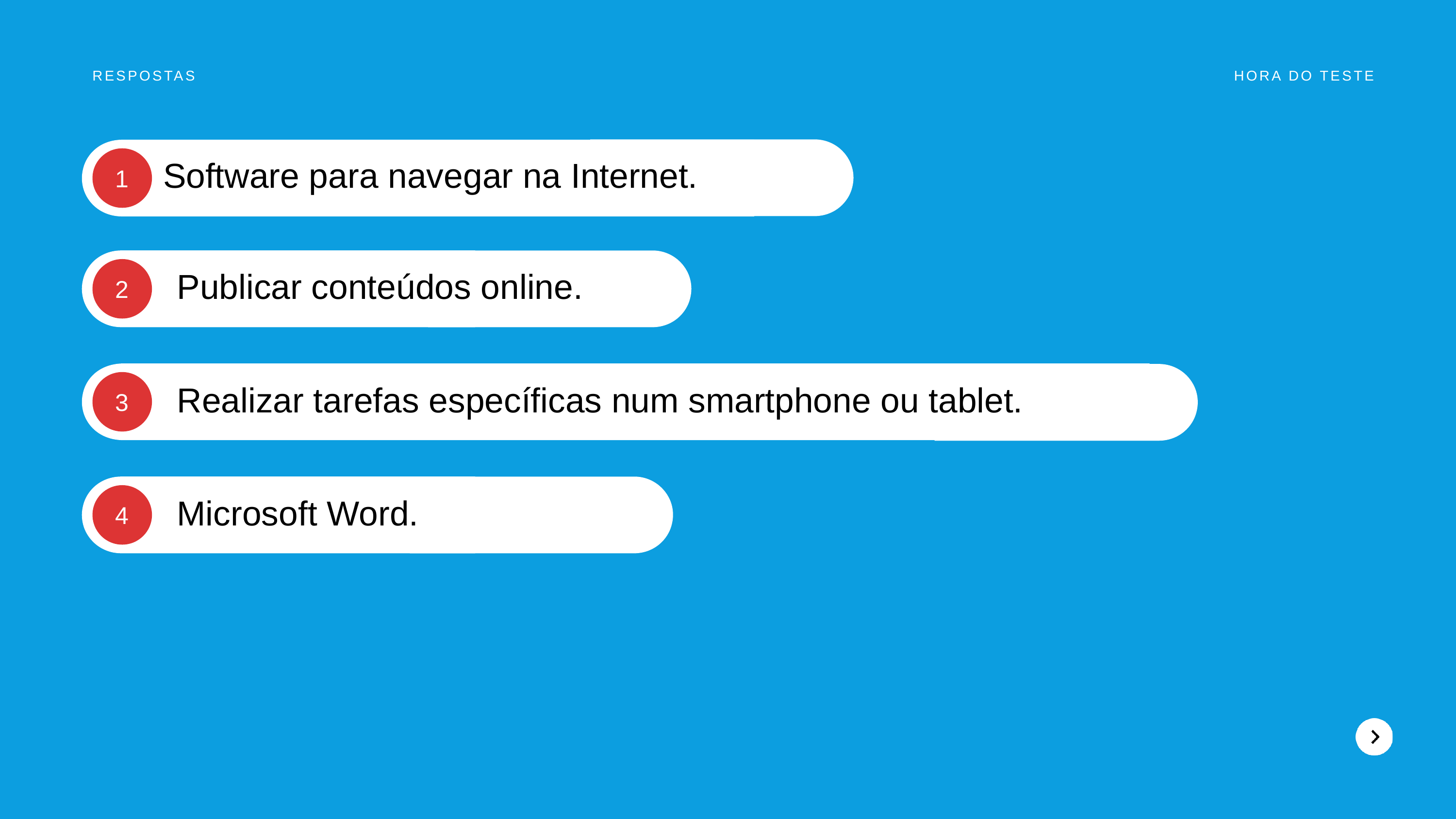

RESPOSTAS
HORA DO TESTE

Software para navegar na Internet.

1

Publicar conteúdos online.
2

Realizar tarefas específicas num smartphone ou tablet.
3

Microsoft Word.
4